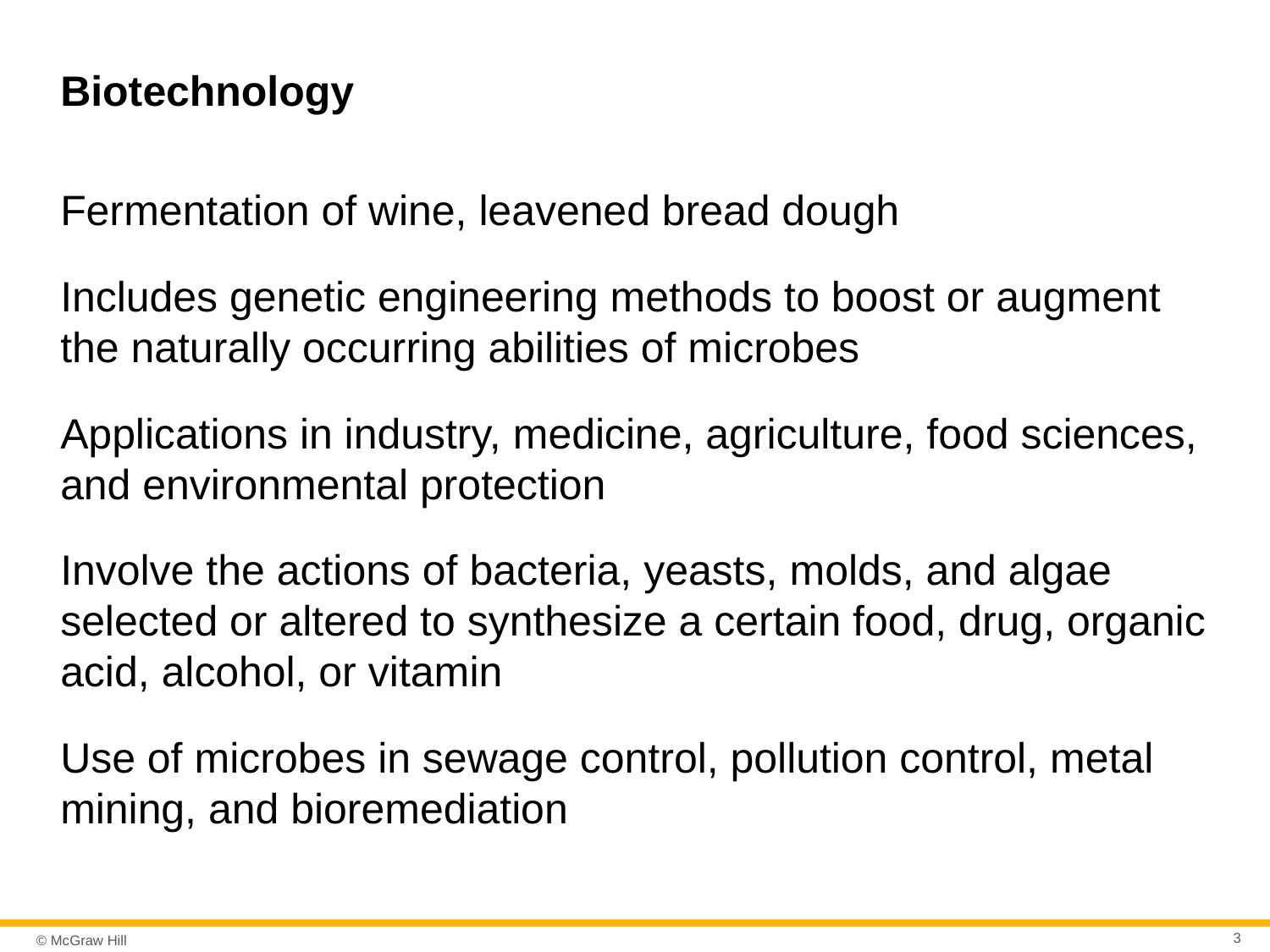

# Biotechnology
Fermentation of wine, leavened bread dough
Includes genetic engineering methods to boost or augment the naturally occurring abilities of microbes
Applications in industry, medicine, agriculture, food sciences, and environmental protection
Involve the actions of bacteria, yeasts, molds, and algae selected or altered to synthesize a certain food, drug, organic acid, alcohol, or vitamin
Use of microbes in sewage control, pollution control, metal mining, and bioremediation